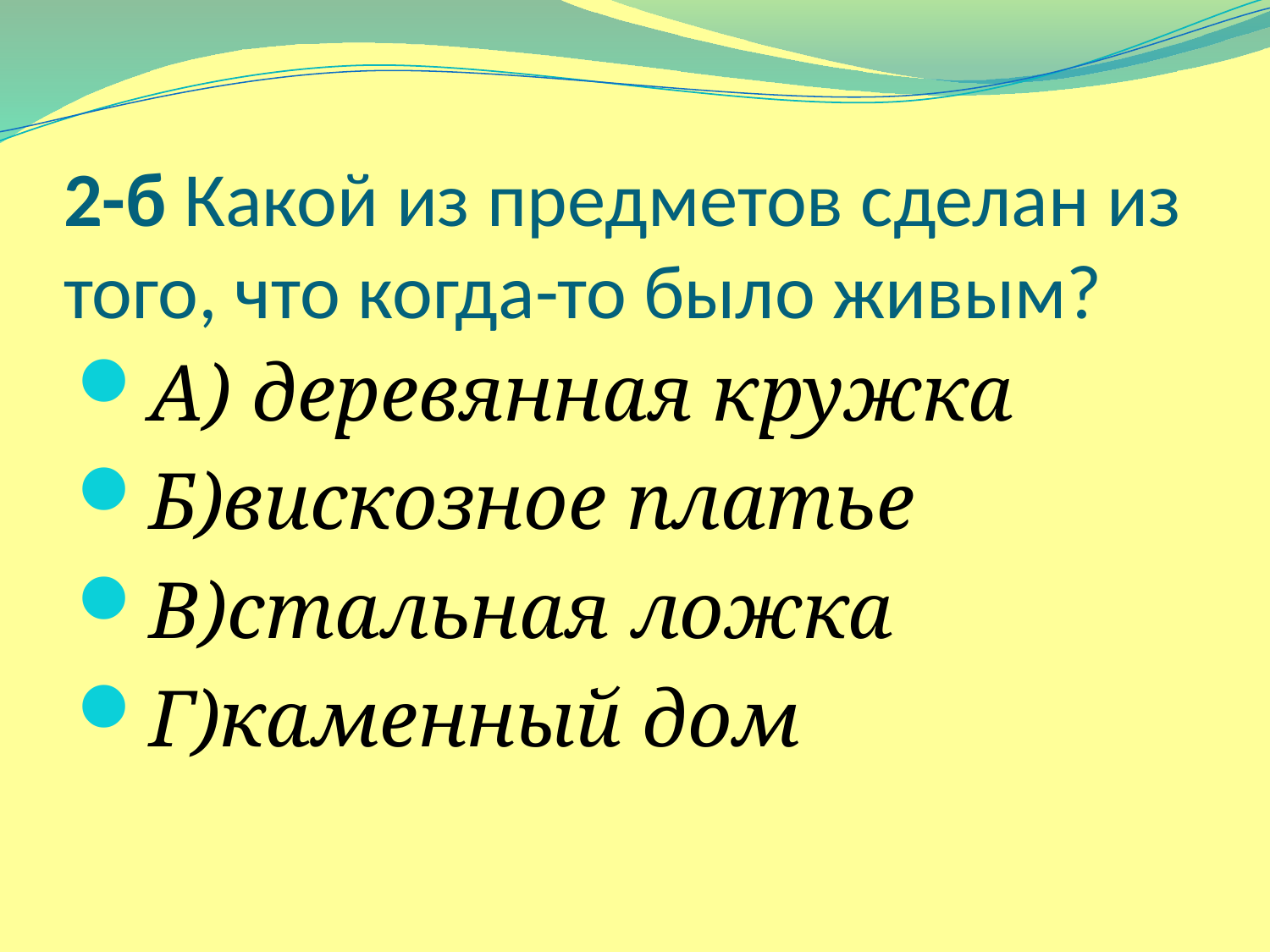

# 2-б Какой из предметов сделан из того, что когда-то было живым?
А) деревянная кружка
Б)вискозное платье
В)стальная ложка
Г)каменный дом